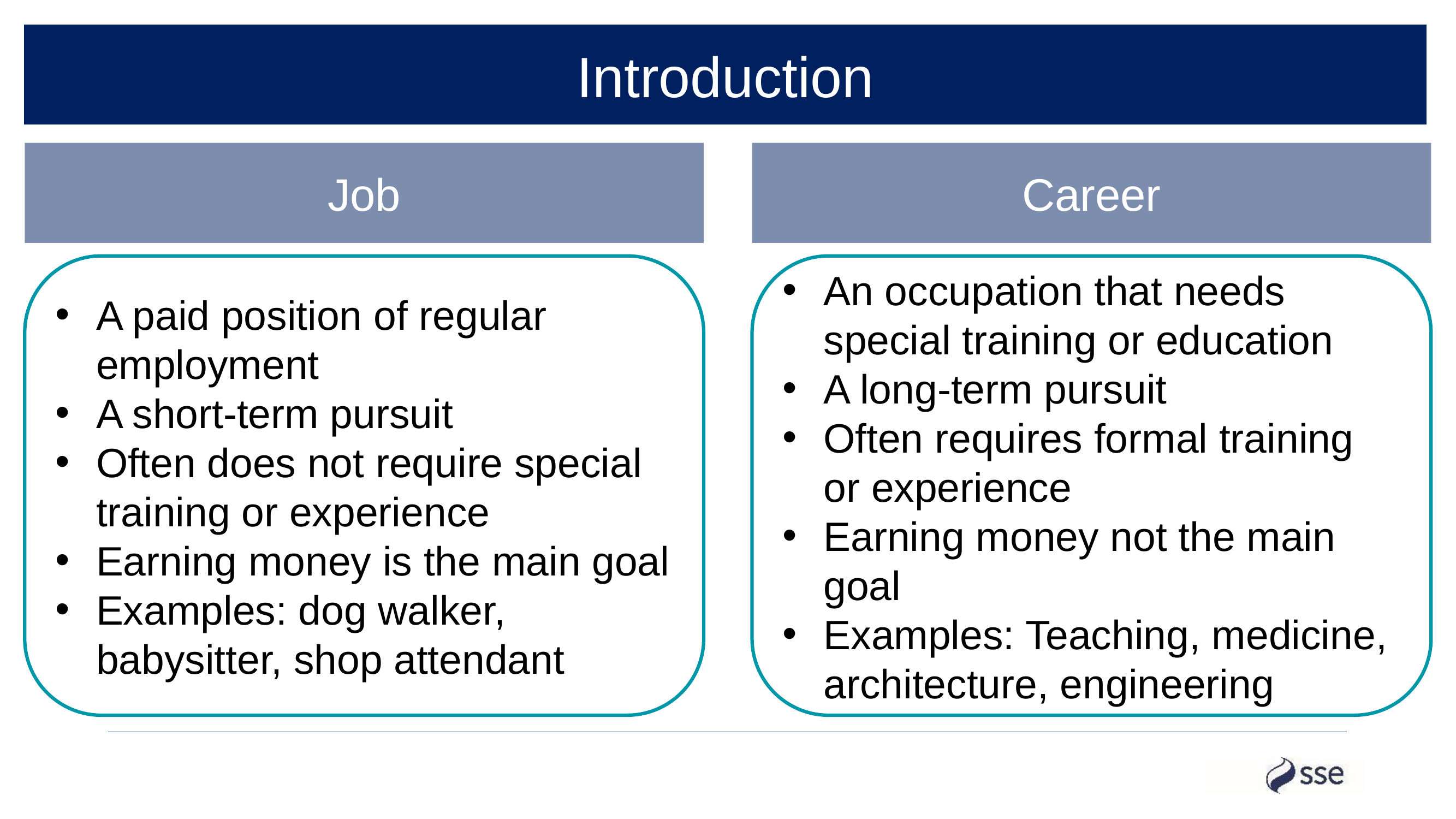

Introduction
Job
Career
A paid position of regular employment
A short-term pursuit
Often does not require special training or experience
Earning money is the main goal
Examples: dog walker, babysitter, shop attendant
An occupation that needs special training or education
A long-term pursuit
Often requires formal training or experience
Earning money not the main goal
Examples: Teaching, medicine, architecture, engineering